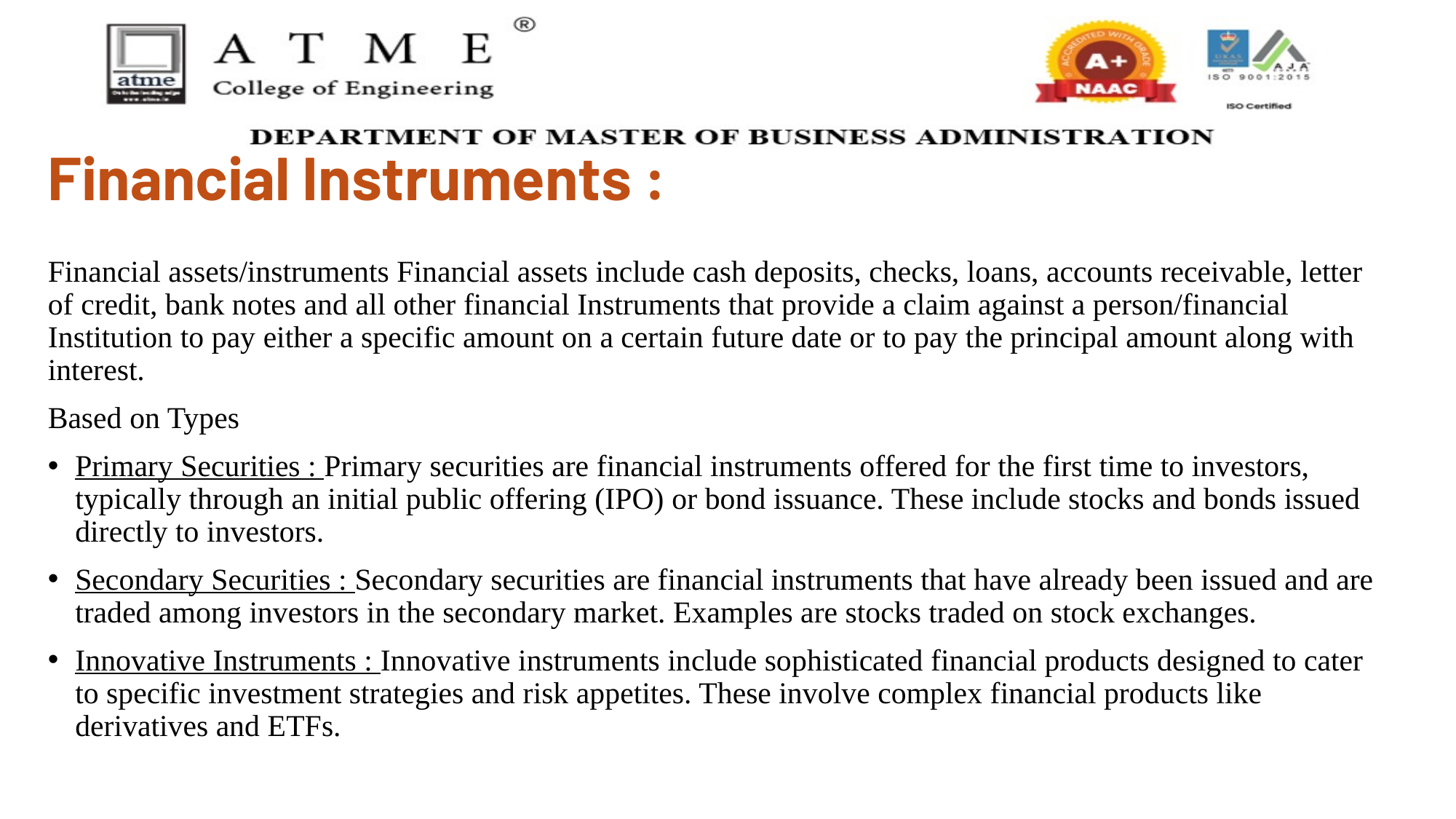

# Financial Instruments :

Financial assets/instruments Financial assets include cash deposits, checks, loans, accounts receivable, letter of credit, bank notes and all other financial Instruments that provide a claim against a person/financial Institution to pay either a specific amount on a certain future date or to pay the principal amount along with interest.
Based on Types
Primary Securities : Primary securities are financial instruments offered for the first time to investors, typically through an initial public offering (IPO) or bond issuance. These include stocks and bonds issued directly to investors.
Secondary Securities : Secondary securities are financial instruments that have already been issued and are traded among investors in the secondary market. Examples are stocks traded on stock exchanges.
Innovative Instruments : Innovative instruments include sophisticated financial products designed to cater to specific investment strategies and risk appetites. These involve complex financial products like derivatives and ETFs.